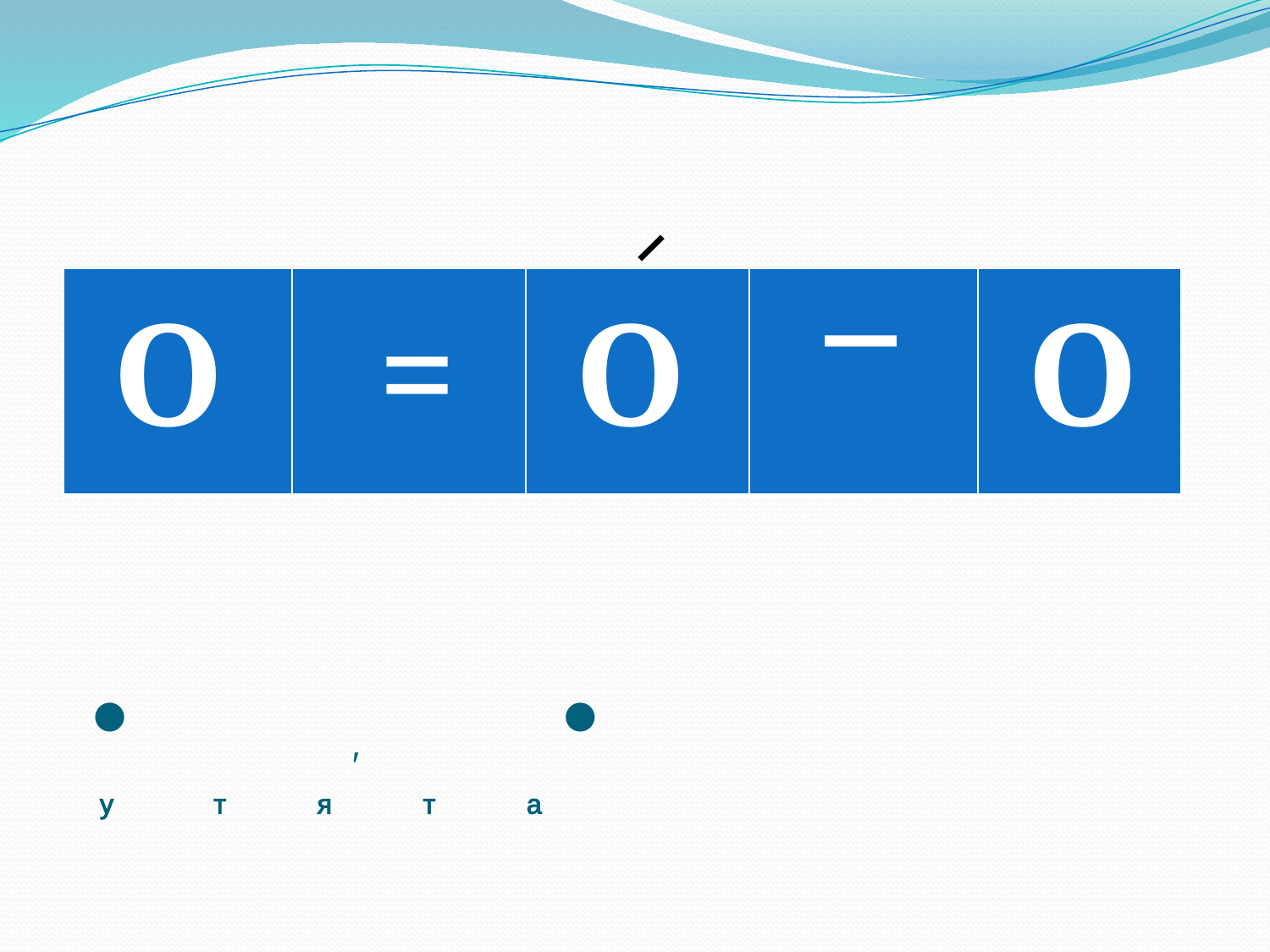

̷
| O | = | O | ─ | O |
| --- | --- | --- | --- | --- |
# ●                                            ● ′ у           т          я          т          а